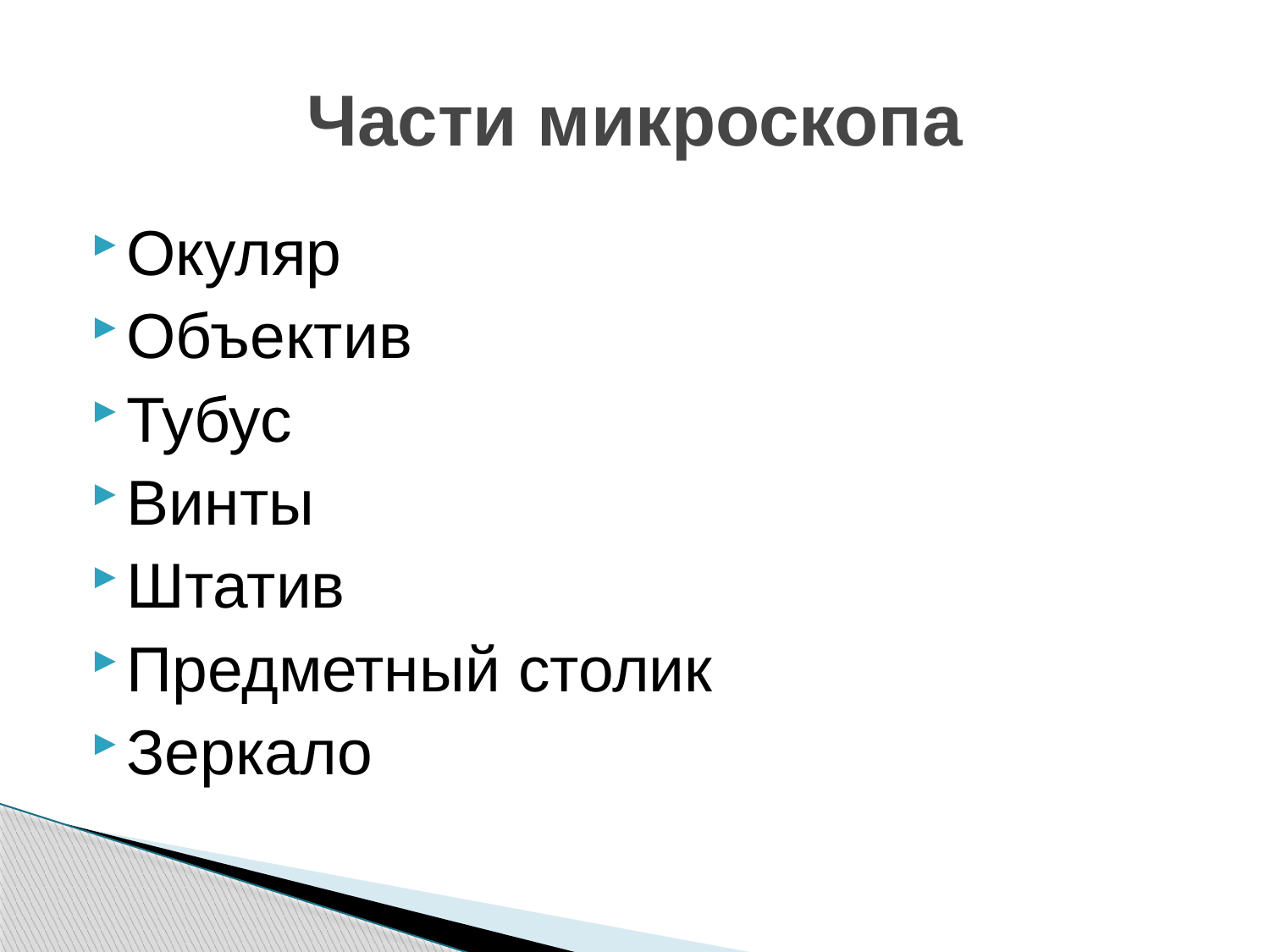

# Части микроскопа
Окуляр
Объектив
Тубус
Винты
Штатив
Предметный столик
Зеркало